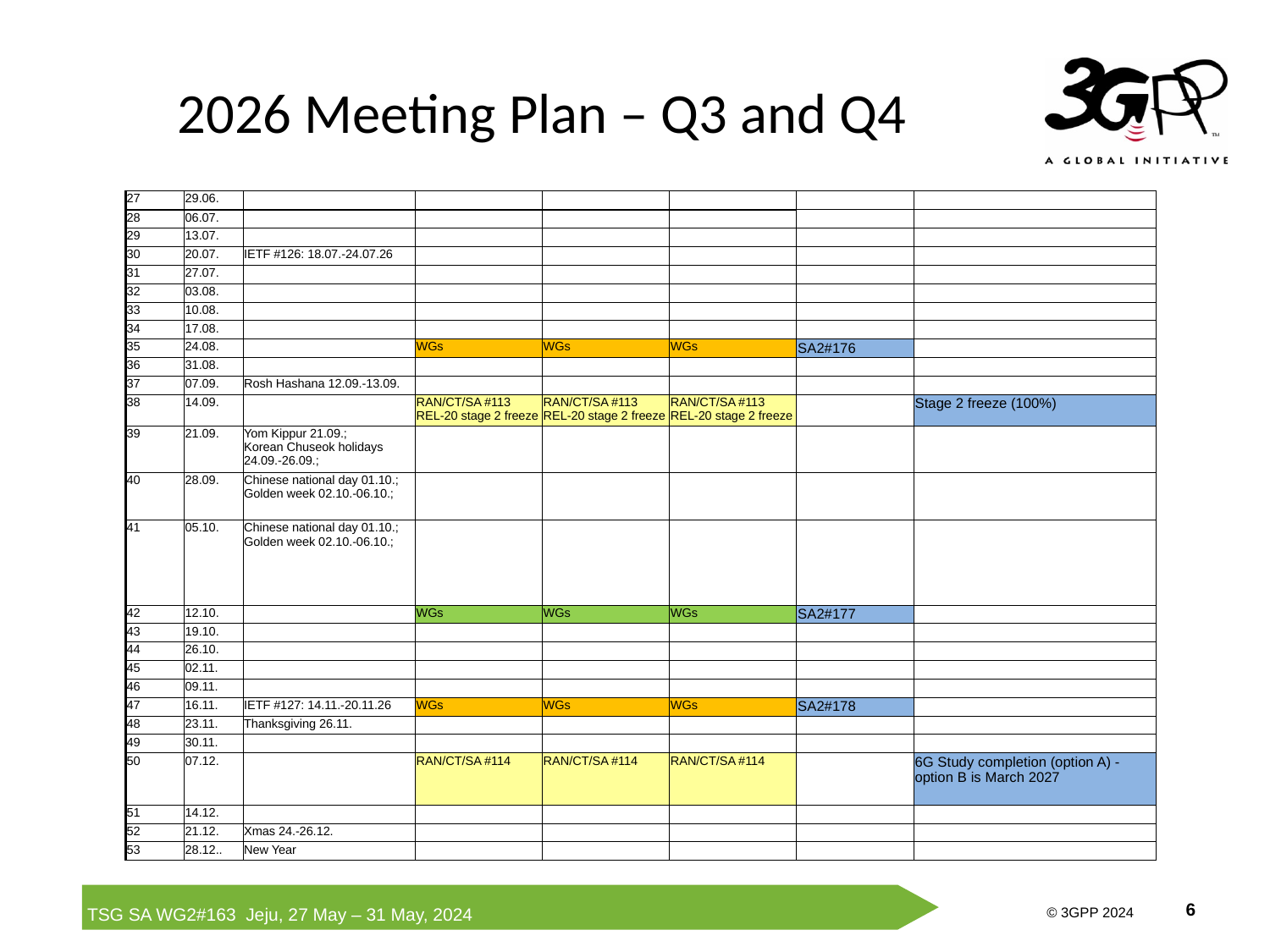

# 2026 Meeting Plan – Q3 and Q4
| 27 | 29.06. |  |  |  |  |  |  |
| --- | --- | --- | --- | --- | --- | --- | --- |
| 28 | 06.07. |  |  |  |  |  |  |
| 29 | 13.07. |  |  |  |  |  |  |
| 30 | 20.07. | IETF #126: 18.07.-24.07.26 |  |  |  |  |  |
| 31 | 27.07. |  |  |  |  |  |  |
| 32 | 03.08. |  |  |  |  |  |  |
| 33 | 10.08. |  |  |  |  |  |  |
| 34 | 17.08. |  |  |  |  |  |  |
| 35 | 24.08. |  | WGs | WGs | WGs | SA2#176 |  |
| 36 | 31.08. |  |  |  |  |  |  |
| 37 | 07.09. | Rosh Hashana 12.09.-13.09. |  |  |  |  |  |
| 38 | 14.09. |  | RAN/CT/SA #113 REL-20 stage 2 freeze | RAN/CT/SA #113 REL-20 stage 2 freeze | RAN/CT/SA #113 REL-20 stage 2 freeze |  | Stage 2 freeze (100%) |
| 39 | 21.09. | Yom Kippur 21.09.; Korean Chuseok holidays 24.09.-26.09.; |  |  |  |  |  |
| 40 | 28.09. | Chinese national day 01.10.; Golden week 02.10.-06.10.; |  |  |  |  |  |
| 41 | 05.10. | Chinese national day 01.10.; Golden week 02.10.-06.10.; |  |  |  |  |  |
| 42 | 12.10. |  | WGs | WGs | WGs | SA2#177 |  |
| 43 | 19.10. |  |  |  |  |  |  |
| 44 | 26.10. |  |  |  |  |  |  |
| 45 | 02.11. |  |  |  |  |  |  |
| 46 | 09.11. |  |  |  |  |  |  |
| 47 | 16.11. | IETF #127: 14.11.-20.11.26 | WGs | WGs | WGs | SA2#178 |  |
| 48 | 23.11. | Thanksgiving 26.11. |  |  |  |  |  |
| 49 | 30.11. |  |  |  |  |  |  |
| 50 | 07.12. |  | RAN/CT/SA #114 | RAN/CT/SA #114 | RAN/CT/SA #114 |  | 6G Study completion (option A) - option B is March 2027 |
| 51 | 14.12. |  |  |  |  |  |  |
| 52 | 21.12. | Xmas 24.-26.12. |  |  |  |  |  |
| 53 | 28.12.. | New Year |  |  |  |  |  |